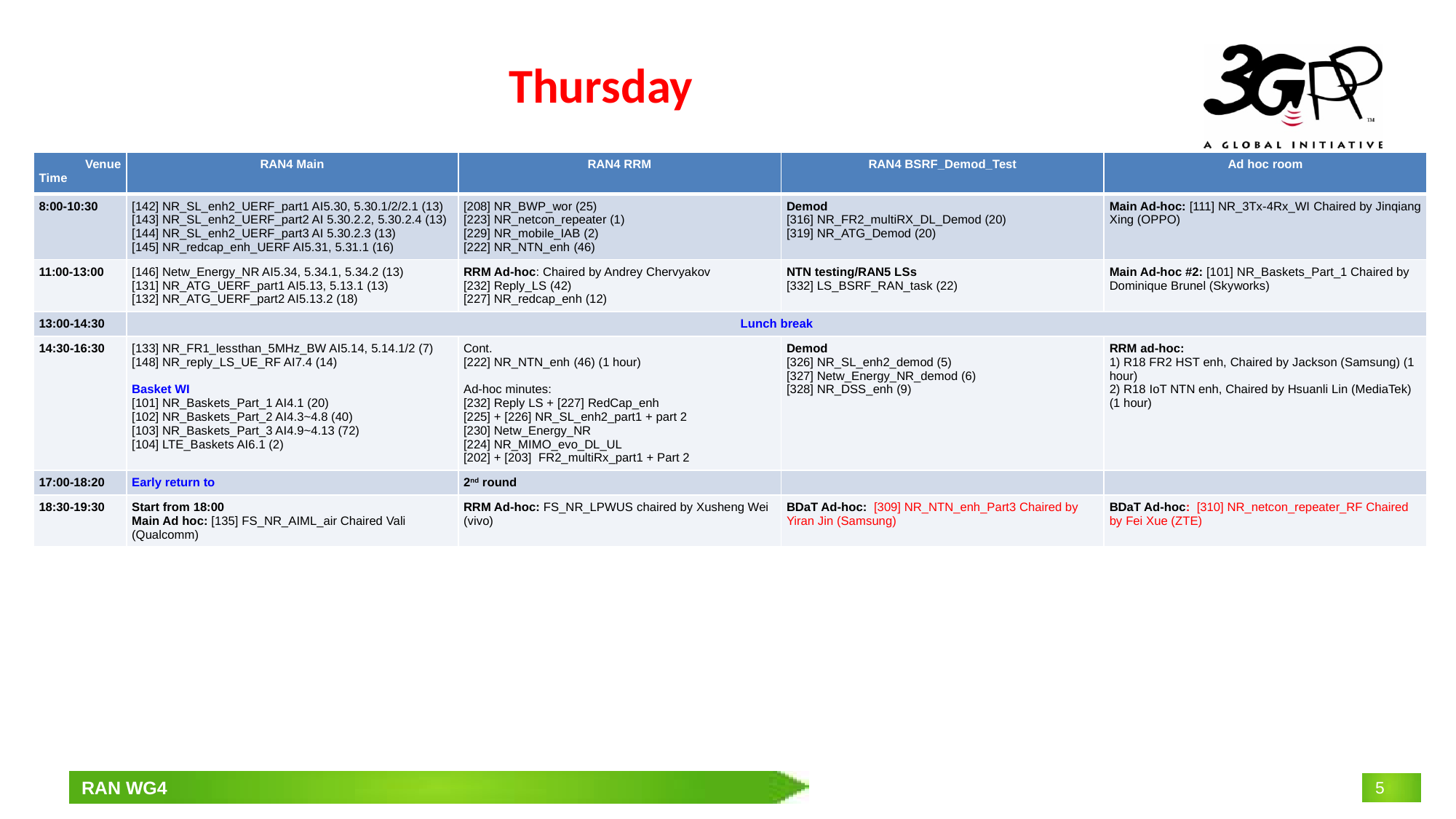

# Thursday
| Venue Time | RAN4 Main | RAN4 RRM | RAN4 BSRF\_Demod\_Test | Ad hoc room |
| --- | --- | --- | --- | --- |
| 8:00-10:30 | [142] NR\_SL\_enh2\_UERF\_part1 AI5.30, 5.30.1/2/2.1 (13) [143] NR\_SL\_enh2\_UERF\_part2 AI 5.30.2.2, 5.30.2.4 (13) [144] NR\_SL\_enh2\_UERF\_part3 AI 5.30.2.3 (13) [145] NR\_redcap\_enh\_UERF AI5.31, 5.31.1 (16) | [208] NR\_BWP\_wor (25) [223] NR\_netcon\_repeater (1) [229] NR\_mobile\_IAB (2) [222] NR\_NTN\_enh (46) | Demod [316] NR\_FR2\_multiRX\_DL\_Demod (20) [319] NR\_ATG\_Demod (20) | Main Ad-hoc: [111] NR\_3Tx-4Rx\_WI Chaired by Jinqiang Xing (OPPO) |
| 11:00-13:00 | [146] Netw\_Energy\_NR AI5.34, 5.34.1, 5.34.2 (13) [131] NR\_ATG\_UERF\_part1 AI5.13, 5.13.1 (13) [132] NR\_ATG\_UERF\_part2 AI5.13.2 (18) | RRM Ad-hoc: Chaired by Andrey Chervyakov [232] Reply\_LS (42) [227] NR\_redcap\_enh (12) | NTN testing/RAN5 LSs [332] LS\_BSRF\_RAN\_task (22) | Main Ad-hoc #2: [101] NR\_Baskets\_Part\_1 Chaired by Dominique Brunel (Skyworks) |
| 13:00-14:30 | Lunch break |  |  |  |
| 14:30-16:30 | [133] NR\_FR1\_lessthan\_5MHz\_BW AI5.14, 5.14.1/2 (7) [148] NR\_reply\_LS\_UE\_RF AI7.4 (14) Basket WI [101] NR\_Baskets\_Part\_1 AI4.1 (20) [102] NR\_Baskets\_Part\_2 AI4.3~4.8 (40) [103] NR\_Baskets\_Part\_3 AI4.9~4.13 (72) [104] LTE\_Baskets AI6.1 (2) | Cont. [222] NR\_NTN\_enh (46) (1 hour) Ad-hoc minutes: [232] Reply LS + [227] RedCap\_enh [225] + [226] NR\_SL\_enh2\_part1 + part 2 [230] Netw\_Energy\_NR [224] NR\_MIMO\_evo\_DL\_UL [202] + [203] FR2\_multiRx\_part1 + Part 2 | Demod [326] NR\_SL\_enh2\_demod (5) [327] Netw\_Energy\_NR\_demod (6) [328] NR\_DSS\_enh (9) | RRM ad-hoc: 1) R18 FR2 HST enh, Chaired by Jackson (Samsung) (1 hour) 2) R18 IoT NTN enh, Chaired by Hsuanli Lin (MediaTek) (1 hour) |
| 17:00-18:20 | Early return to | 2nd round |  |  |
| 18:30-19:30 | Start from 18:00 Main Ad hoc: [135] FS\_NR\_AIML\_air Chaired Vali (Qualcomm) | RRM Ad-hoc: FS\_NR\_LPWUS chaired by Xusheng Wei (vivo) | BDaT Ad-hoc: [309] NR\_NTN\_enh\_Part3 Chaired by Yiran Jin (Samsung) | BDaT Ad-hoc: [310] NR\_netcon\_repeater\_RF Chaired by Fei Xue (ZTE) |